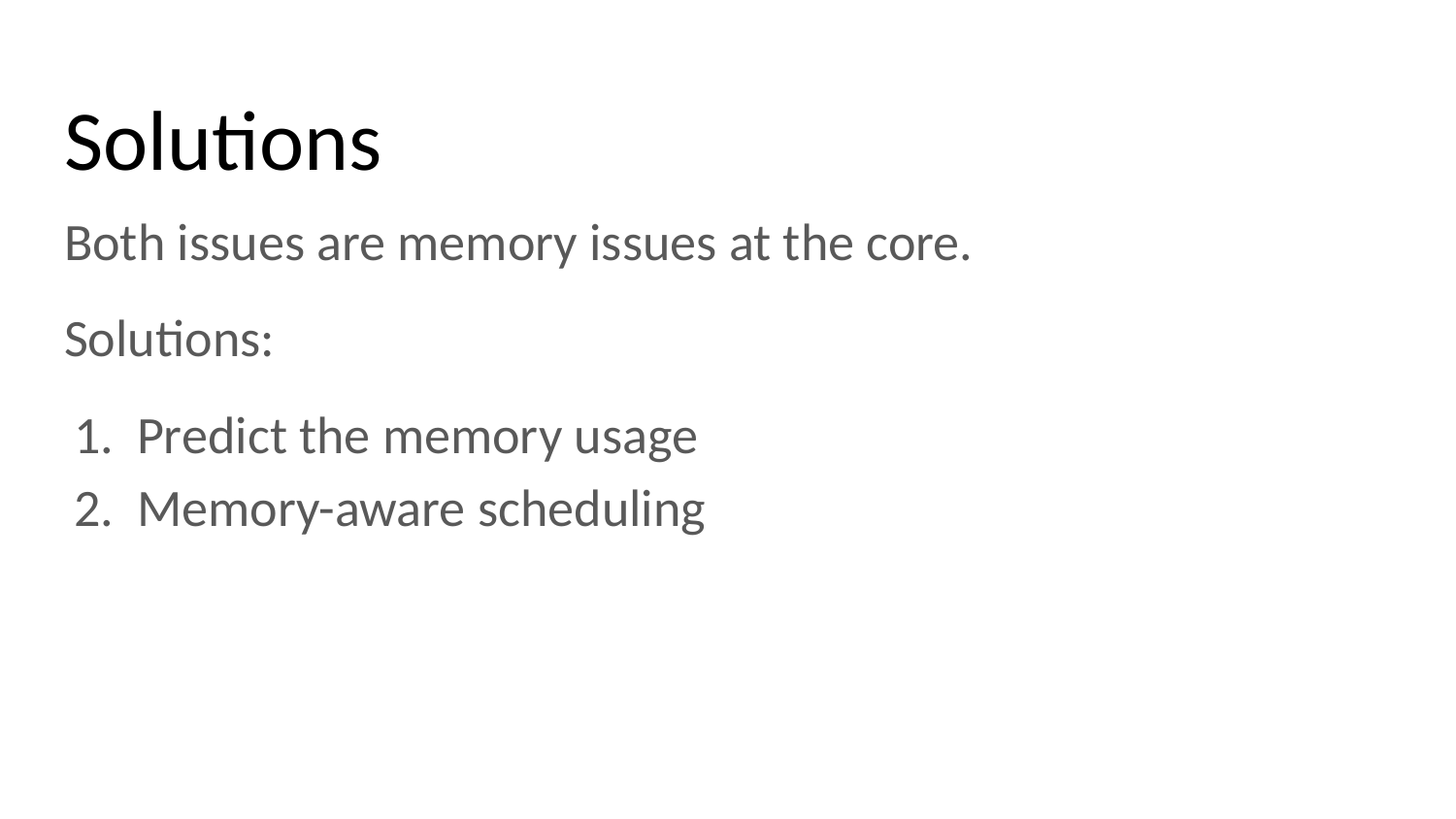

# Solutions
Both issues are memory issues at the core.
Solutions:
Predict the memory usage
Memory-aware scheduling